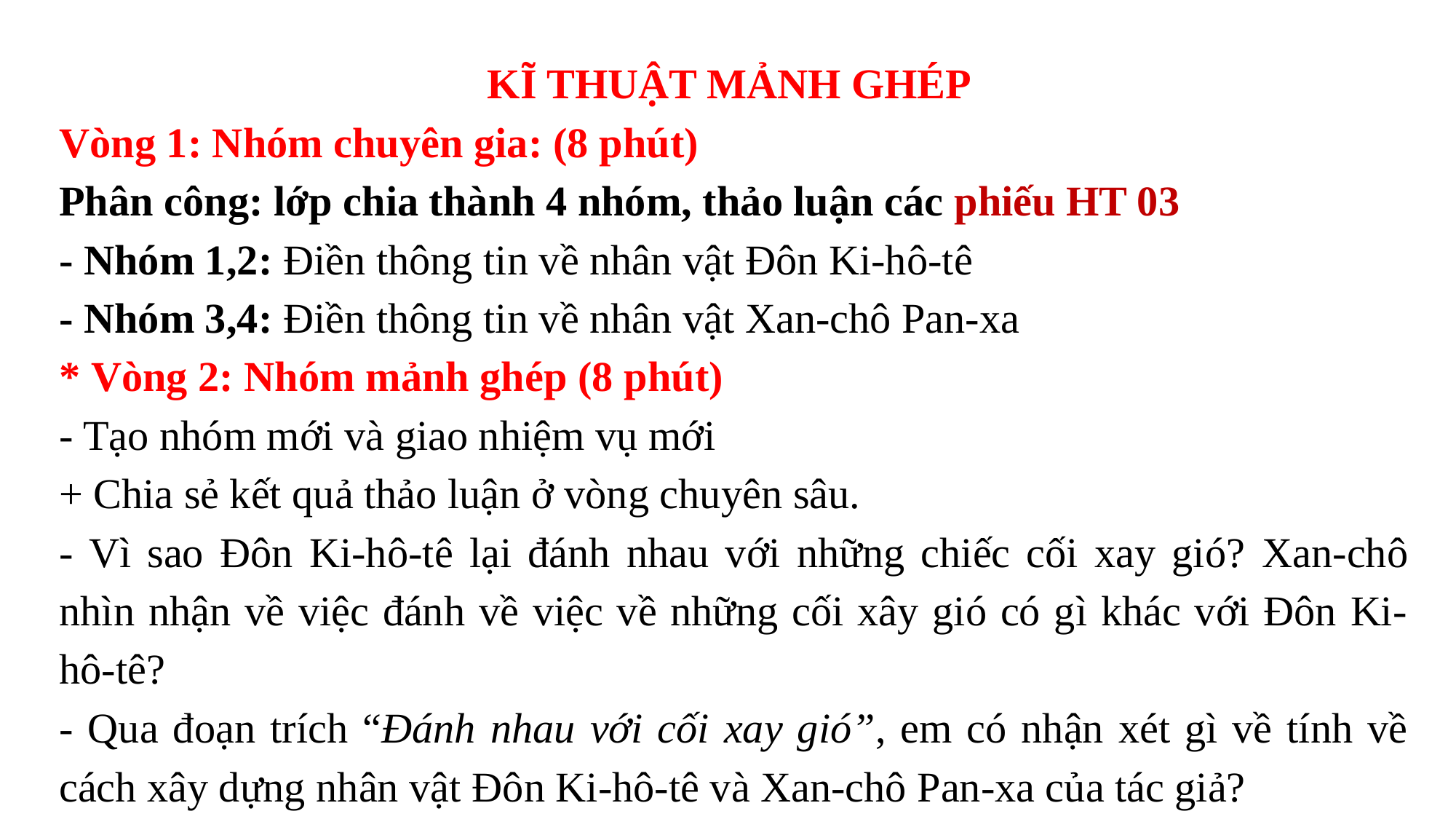

KĨ THUẬT MẢNH GHÉP
Vòng 1: Nhóm chuyên gia: (8 phút)
Phân công: lớp chia thành 4 nhóm, thảo luận các phiếu HT 03
- Nhóm 1,2: Điền thông tin về nhân vật Đôn Ki-hô-tê
- Nhóm 3,4: Điền thông tin về nhân vật Xan-chô Pan-xa
* Vòng 2: Nhóm mảnh ghép (8 phút)
- Tạo nhóm mới và giao nhiệm vụ mới
+ Chia sẻ kết quả thảo luận ở vòng chuyên sâu.
- Vì sao Đôn Ki-hô-tê lại đánh nhau với những chiếc cối xay gió? Xan-chô nhìn nhận về việc đánh về việc về những cối xây gió có gì khác với Đôn Ki-hô-tê?
- Qua đoạn trích “Đánh nhau với cối xay gió”, em có nhận xét gì về tính về cách xây dựng nhân vật Đôn Ki-hô-tê và Xan-chô Pan-xa của tác giả?